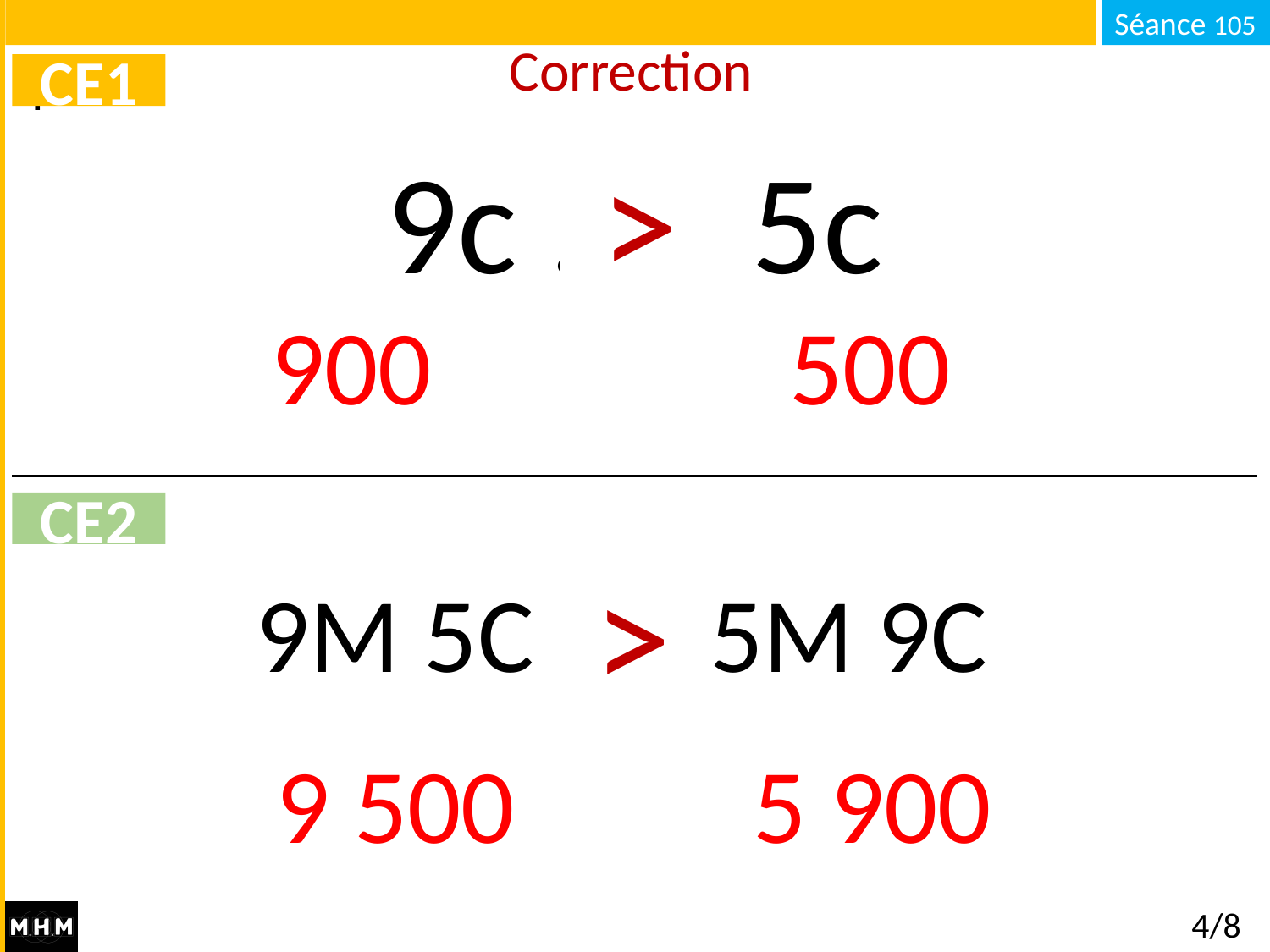

# Correction
CE1
>
9c . . . 5c
900               500
CE2
>
9M 5C . . . 5M 9C
9 500          5 900
4/8